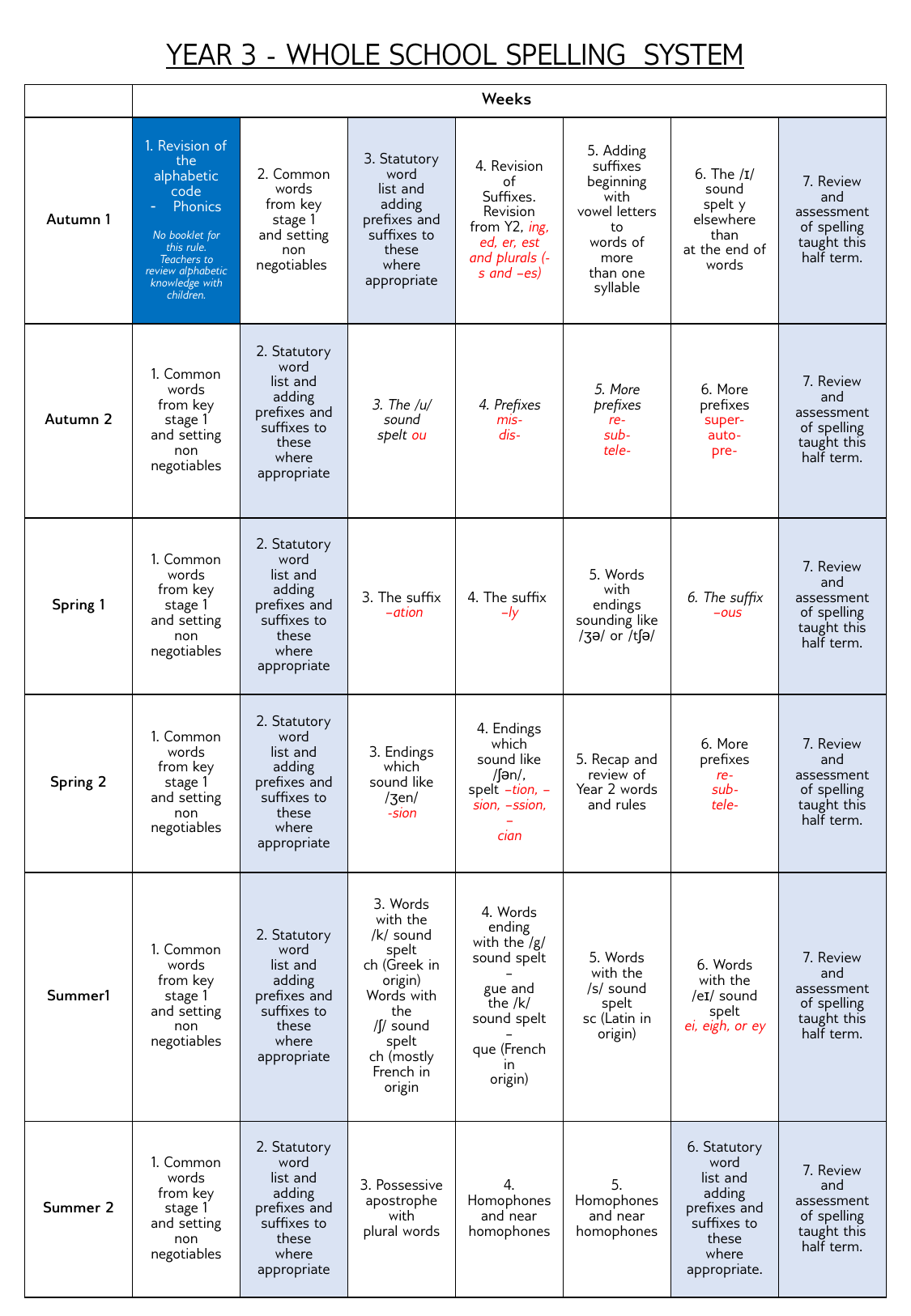

YEAR 3 - WHOLE SCHOOL SPELLING  SYSTEM
|  | Weeks |  |  |  |  |  |  |
| --- | --- | --- | --- | --- | --- | --- | --- |
| Autumn 1 | 1. Revision of the alphabetic code Phonics No booklet for this rule. Teachers to review alphabetic knowledge with children. | 2. Common words from key stage 1 and setting non negotiables | 3. Statutory word list and adding prefixes and suffixes to these where appropriate | 4. Revision of Suffixes. Revision from Y2, ing, ed, er, est and plurals (-s and –es) | 5. Adding suffixes beginning with vowel letters to words of more than one syllable | 6. The /ɪ/ sound spelt y elsewhere than at the end of words | 7. Review and assessment of spelling taught this half term. |
| Autumn 2 | 1. Common words from key stage 1 and setting non negotiables | 2. Statutory word list and adding prefixes and suffixes to these where appropriate | 3. The /u/ sound spelt ou | 4. Prefixes mis- dis- | 5. More prefixes re- sub- tele- | 6. More prefixes super- auto- pre- | 7. Review and assessment of spelling taught this half term. |
| Spring 1 | 1. Common words from key stage 1 and setting non negotiables | 2. Statutory word list and adding prefixes and suffixes to these where appropriate | 3. The suffix –ation | 4. The suffix –ly | 5. Words with endings sounding like /ʒə/ or /tʃə/ | 6. The suffix –ous | 7. Review and assessment of spelling taught this half term. |
| Spring 2 | 1. Common words from key stage 1 and setting non negotiables | 2. Statutory word list and adding prefixes and suffixes to these where appropriate | 3. Endings which sound like /ʒen/ -sion | 4. Endings which sound like /ʃən/, spelt –tion, – sion, –ssion, – cian | 5. Recap and review of Year 2 words and rules | 6. More prefixes re- sub- tele- | 7. Review and assessment of spelling taught this half term. |
| Summer1 | 1. Common words from key stage 1 and setting non negotiables | 2. Statutory word list and adding prefixes and suffixes to these where appropriate | 3. Words with the /k/ sound spelt ch (Greek in origin) Words with the /ʃ/ sound spelt ch (mostly French in origin | 4. Words ending with the /g/ sound spelt – gue and the /k/ sound spelt – que (French in origin) | 5. Words with the /s/ sound spelt sc (Latin in origin) | 6. Words with the /eɪ/ sound spelt ei, eigh, or ey | 7. Review and assessment of spelling taught this half term. |
| Summer 2 | 1. Common words from key stage 1 and setting non negotiables | 2. Statutory word list and adding prefixes and suffixes to these where appropriate | 3. Possessive apostrophe with plural words | 4. Homophones and near homophones | 5. Homophones and near homophones | 6. Statutory word list and adding prefixes and suffixes to these where appropriate. | 7. Review and assessment of spelling taught this half term. |